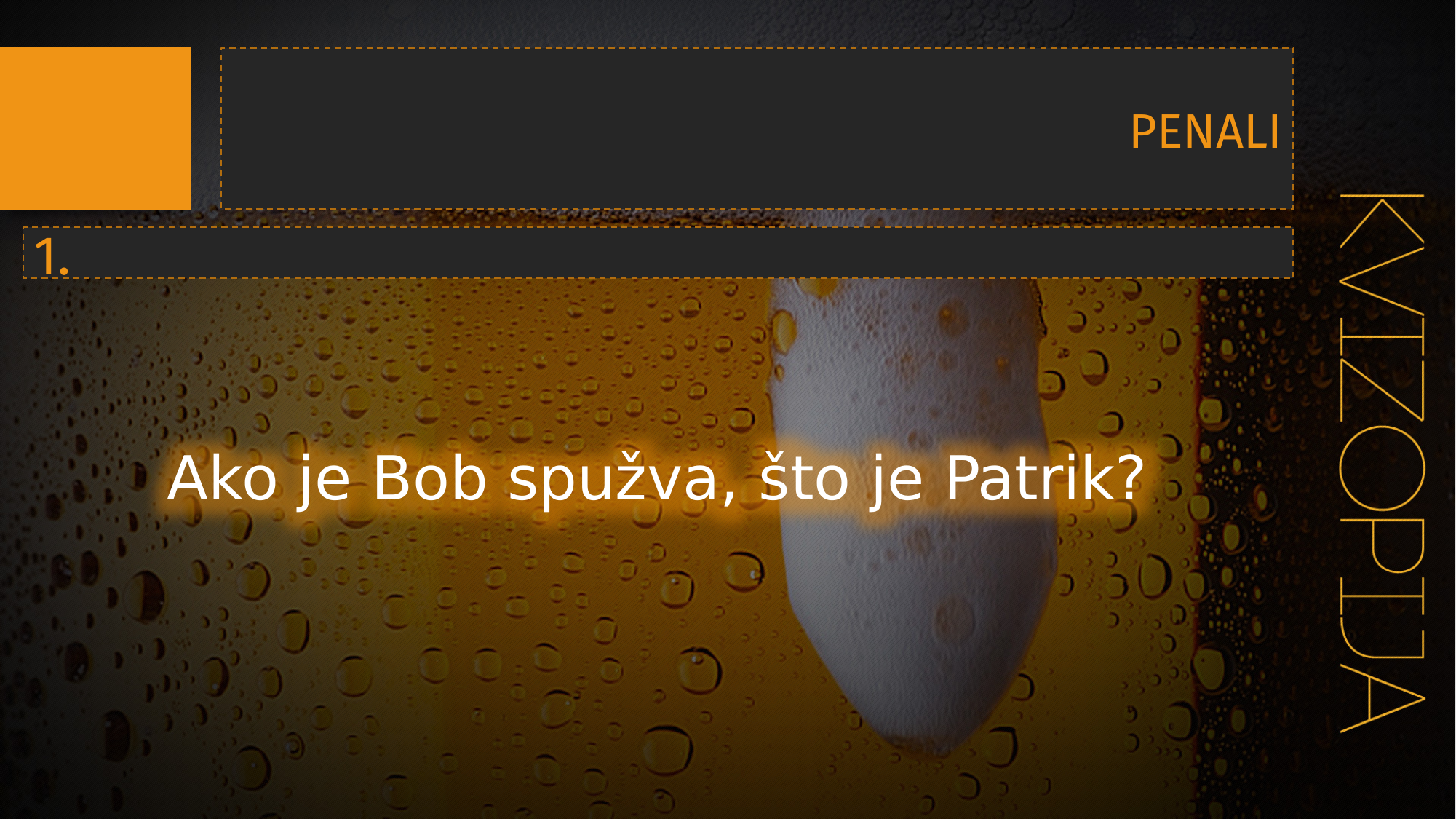

PENALI
1.
Ako je Bob spužva, što je Patrik?